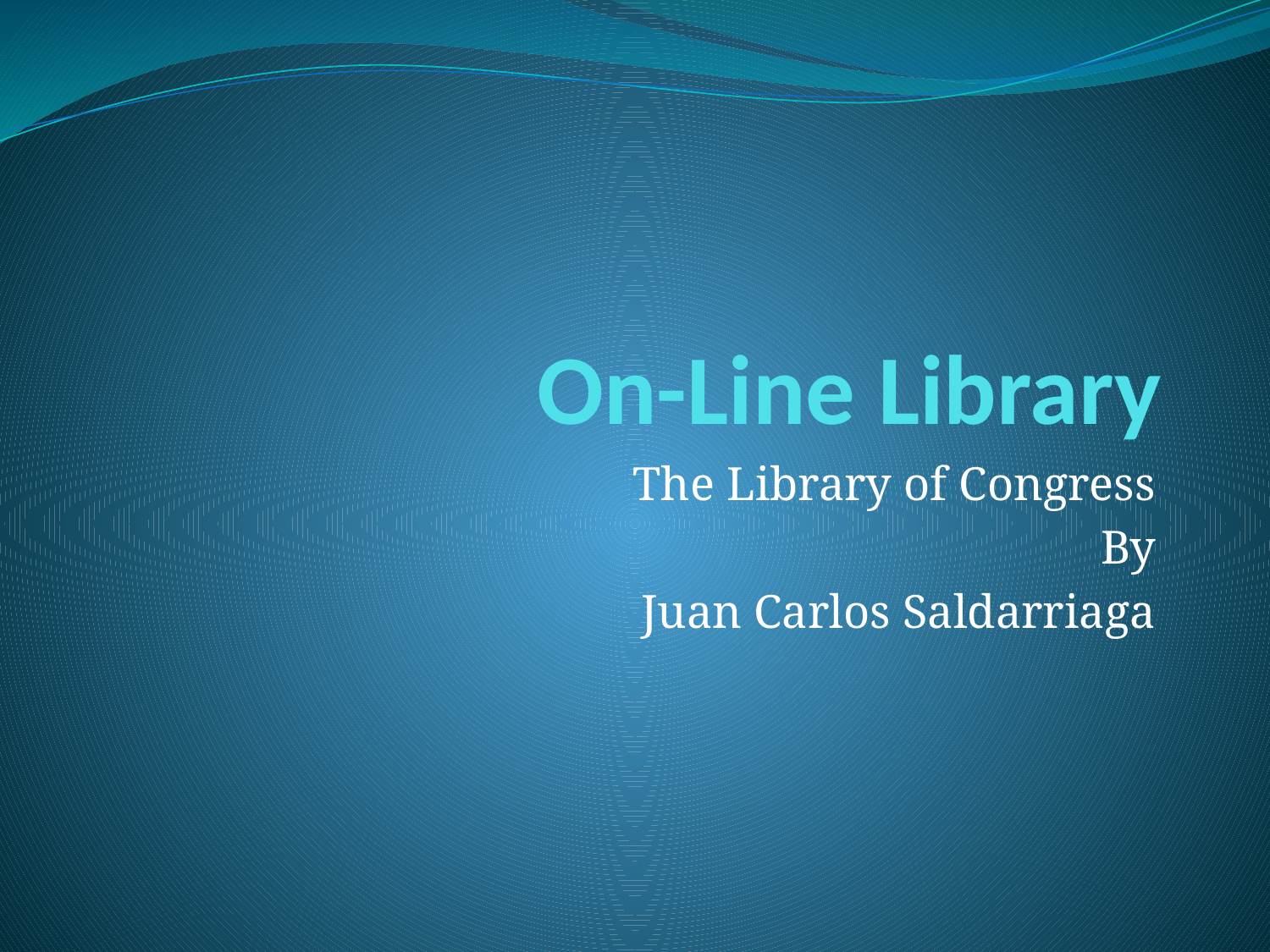

# On-Line Library
The Library of Congress
By
 Juan Carlos Saldarriaga